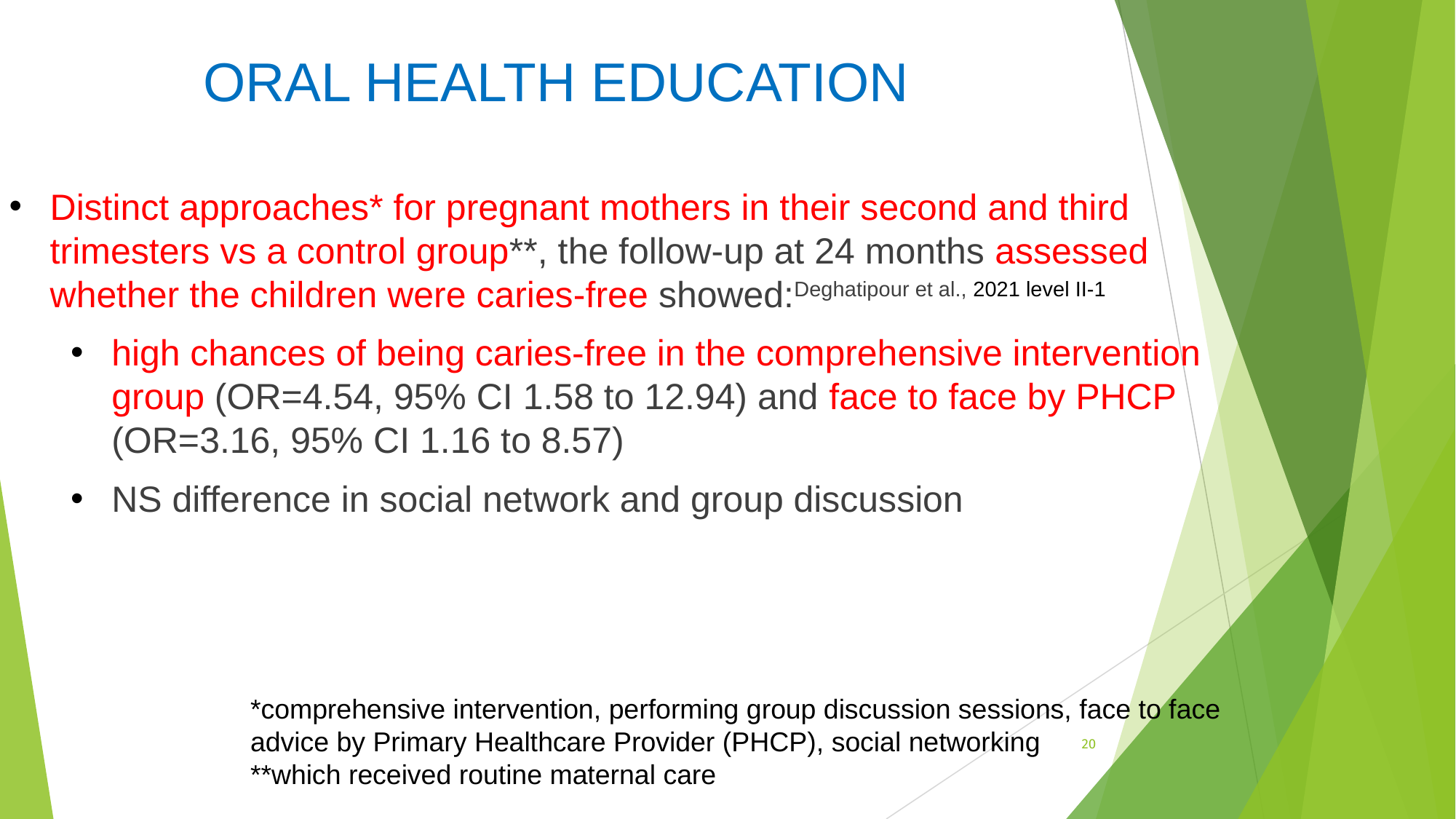

# ORAL HEALTH EDUCATION
Distinct approaches* for pregnant mothers in their second and third trimesters vs a control group**, the follow-up at 24 months assessed whether the children were caries-free showed:Deghatipour et al., 2021 level II-1
high chances of being caries-free in the comprehensive intervention group (OR=4.54, 95% CI 1.58 to 12.94) and face to face by PHCP (OR=3.16, 95% CI 1.16 to 8.57)
NS difference in social network and group discussion

*comprehensive intervention, performing group discussion sessions, face to face advice by Primary Healthcare Provider (PHCP), social networking
**which received routine maternal care
20